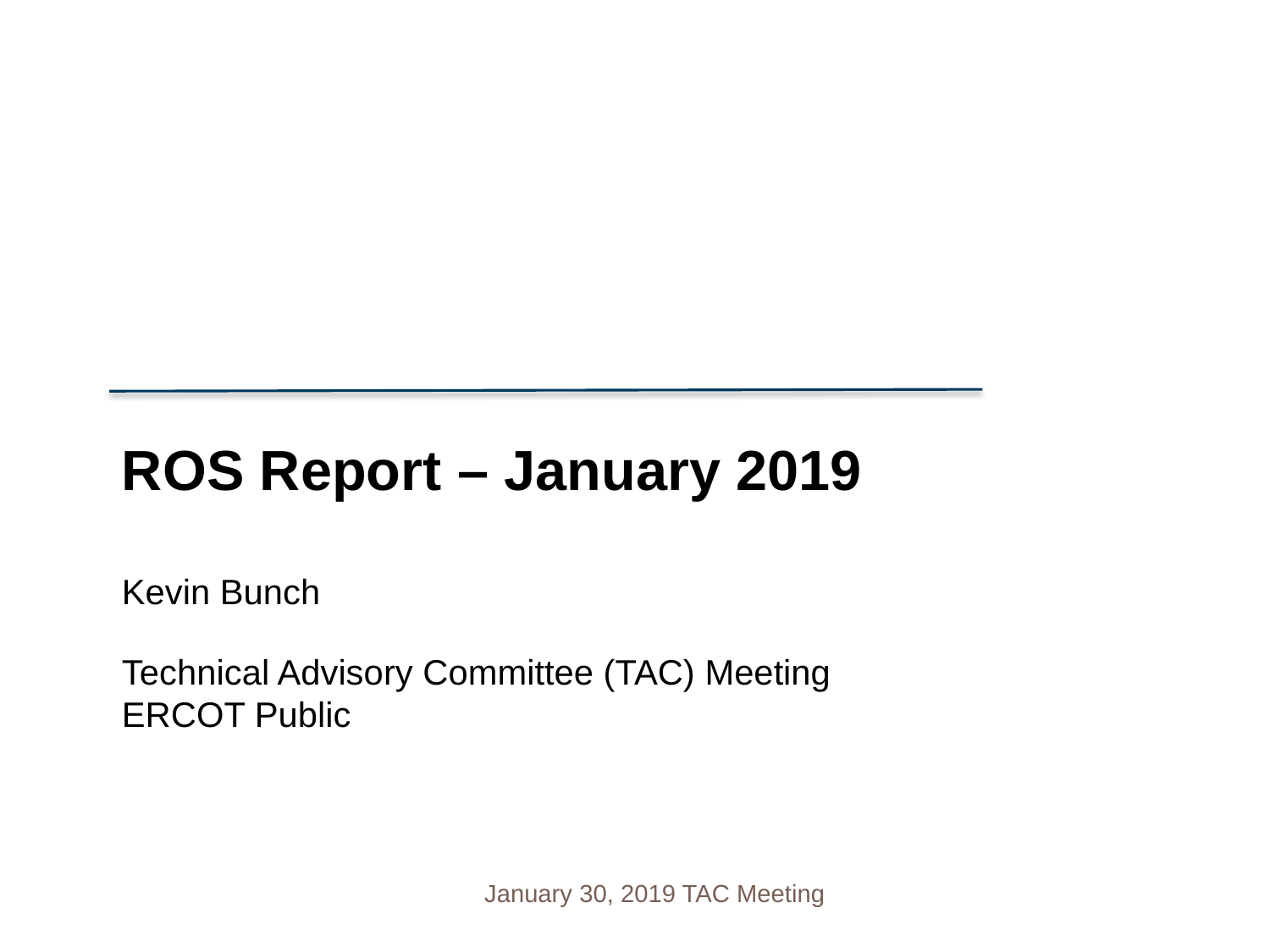

ROS Report – January 2019

Kevin Bunch

Technical Advisory Committee (TAC) Meeting
ERCOT Public

January 30, 2019 TAC Meeting